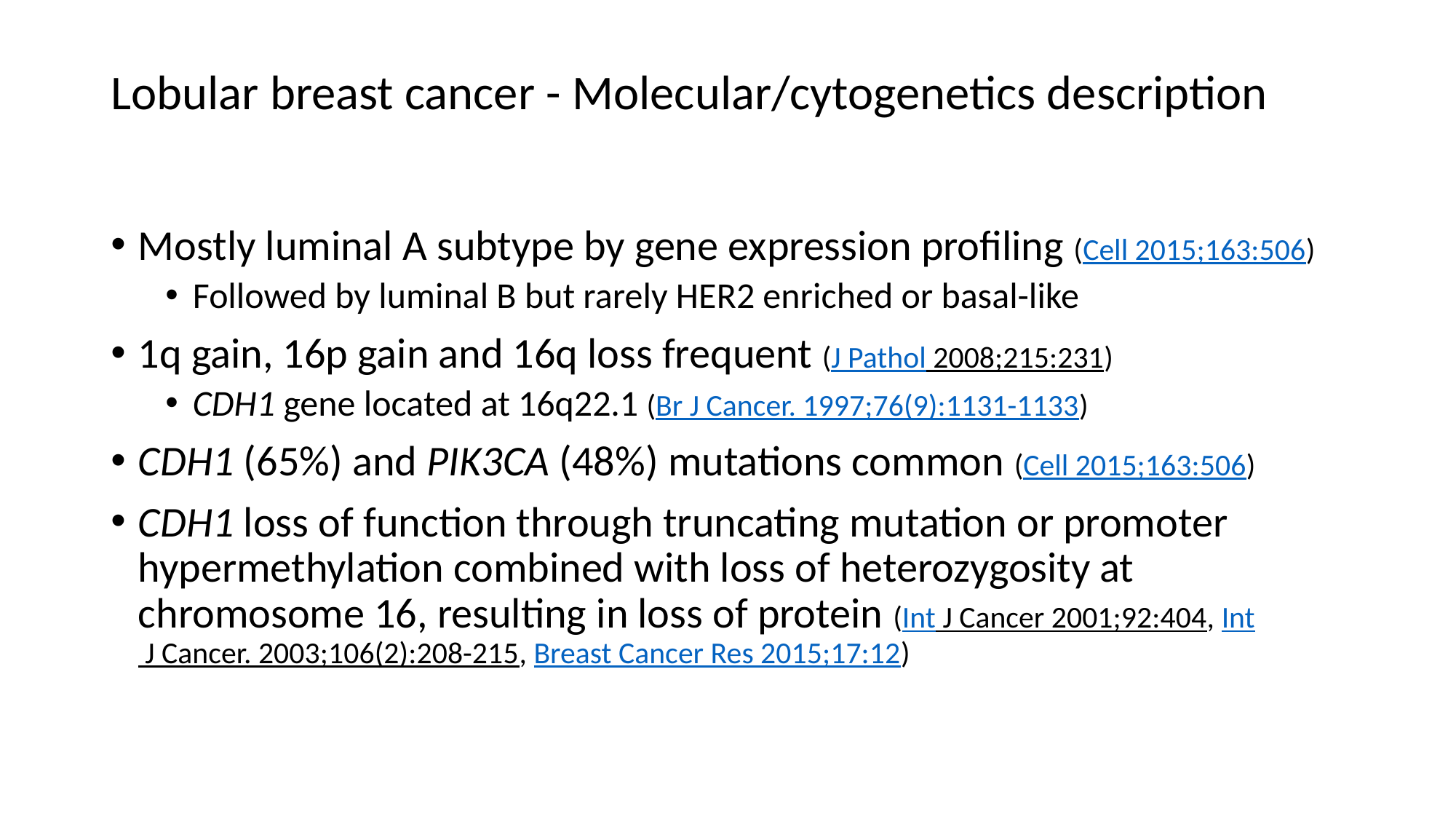

# Lobular breast cancer - Molecular/cytogenetics description
Mostly luminal A subtype by gene expression profiling (Cell 2015;163:506)
Followed by luminal B but rarely HER2 enriched or basal-like
1q gain, 16p gain and 16q loss frequent (J Pathol 2008;215:231)
CDH1 gene located at 16q22.1 (Br J Cancer. 1997;76(9):1131-1133)
CDH1 (65%) and PIK3CA (48%) mutations common (Cell 2015;163:506)
CDH1 loss of function through truncating mutation or promoter hypermethylation combined with loss of heterozygosity at chromosome 16, resulting in loss of protein (Int J Cancer 2001;92:404, Int J Cancer. 2003;106(2):208-215, Breast Cancer Res 2015;17:12)